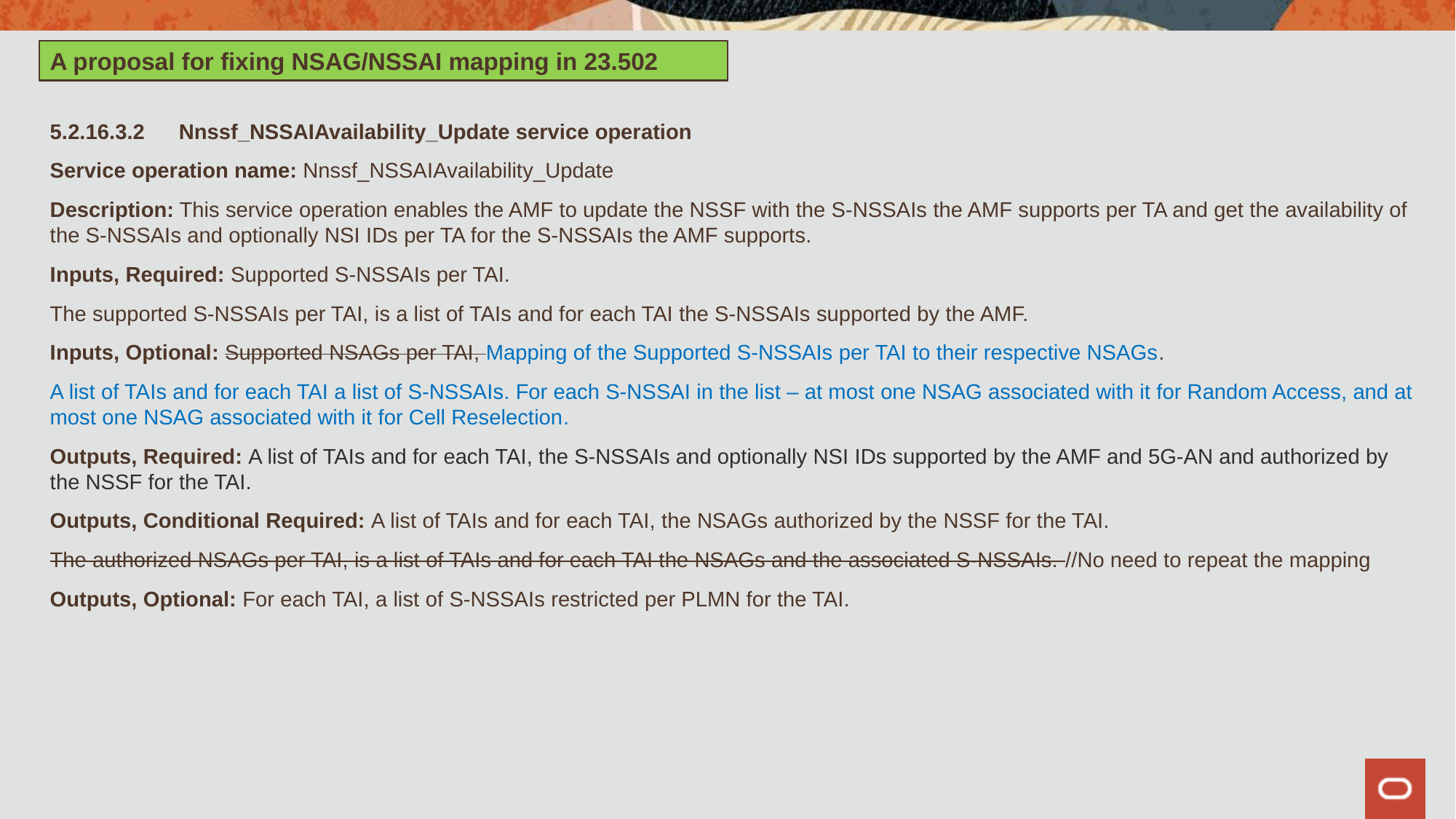

A proposal for fixing NSAG/NSSAI mapping in 23.502
5.2.16.3.2	Nnssf_NSSAIAvailability_Update service operation
Service operation name: Nnssf_NSSAIAvailability_Update
Description: This service operation enables the AMF to update the NSSF with the S-NSSAIs the AMF supports per TA and get the availability of the S-NSSAIs and optionally NSI IDs per TA for the S-NSSAIs the AMF supports.
Inputs, Required: Supported S-NSSAIs per TAI.
The supported S-NSSAIs per TAI, is a list of TAIs and for each TAI the S-NSSAIs supported by the AMF.
Inputs, Optional: Supported NSAGs per TAI, Mapping of the Supported S-NSSAIs per TAI to their respective NSAGs.
A list of TAIs and for each TAI a list of S-NSSAIs. For each S-NSSAI in the list – at most one NSAG associated with it for Random Access, and at most one NSAG associated with it for Cell Reselection.
Outputs, Required: A list of TAIs and for each TAI, the S-NSSAIs and optionally NSI IDs supported by the AMF and 5G-AN and authorized by the NSSF for the TAI.
Outputs, Conditional Required: A list of TAIs and for each TAI, the NSAGs authorized by the NSSF for the TAI.
The authorized NSAGs per TAI, is a list of TAIs and for each TAI the NSAGs and the associated S-NSSAIs. //No need to repeat the mapping
Outputs, Optional: For each TAI, a list of S-NSSAIs restricted per PLMN for the TAI.